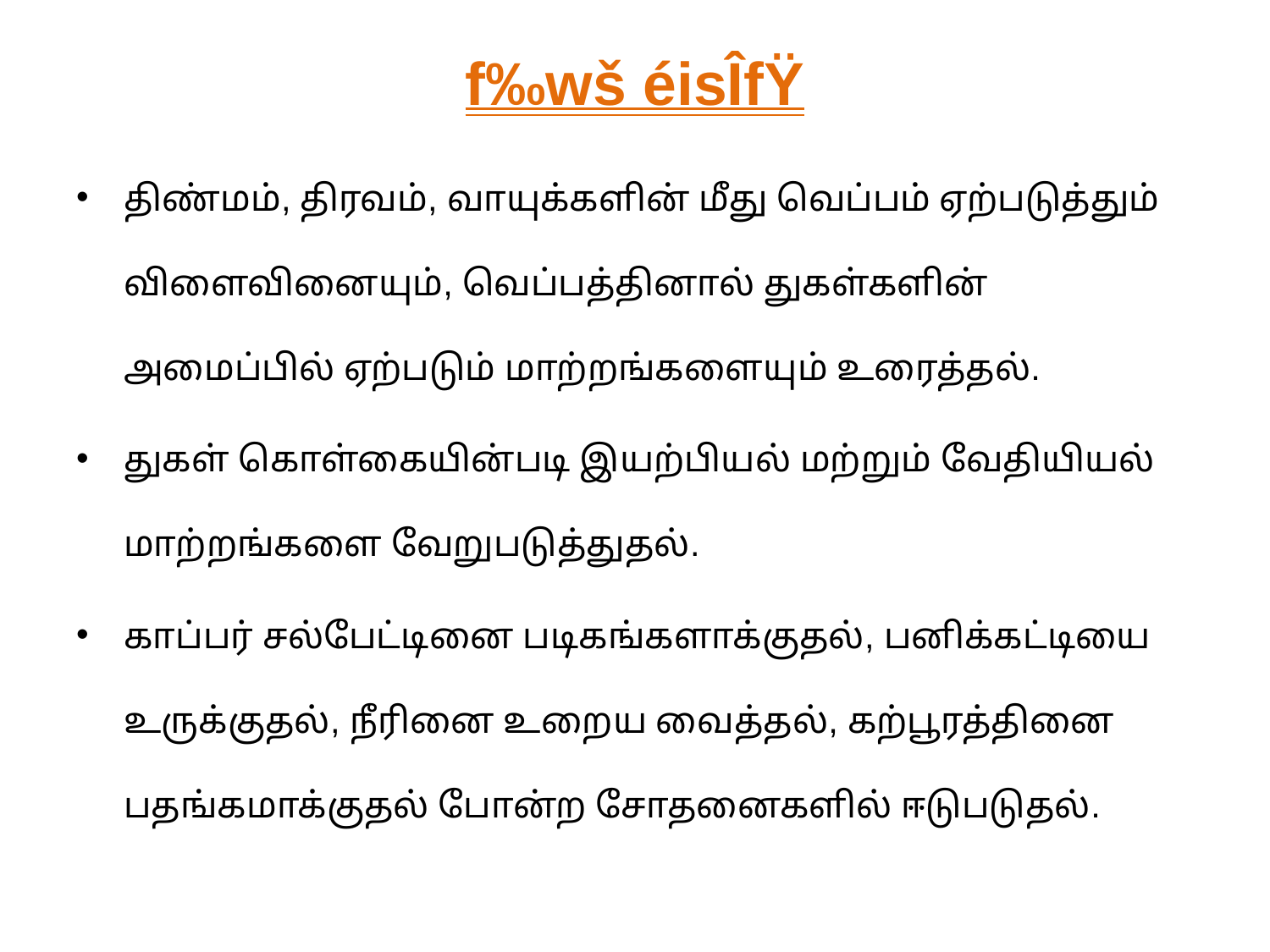

# f‰wš éisÎfŸ
திண்மம், திரவம், வாயுக்களின் மீது வெப்பம் ஏற்படுத்தும் விளைவினையும், வெப்பத்தினால் துகள்களின் அமைப்பில் ஏற்படும் மாற்றங்களையும் உரைத்தல்.
துகள் கொள்கையின்படி இயற்பியல் மற்றும் வேதியியல் மாற்றங்களை வேறுபடுத்துதல்.
காப்பர் சல்பேட்டினை படிகங்களாக்குதல், பனிக்கட்டியை உருக்குதல், நீரினை உறைய வைத்தல், கற்பூரத்தினை பதங்கமாக்குதல் போன்ற சோதனைகளில் ஈடுபடுதல்.